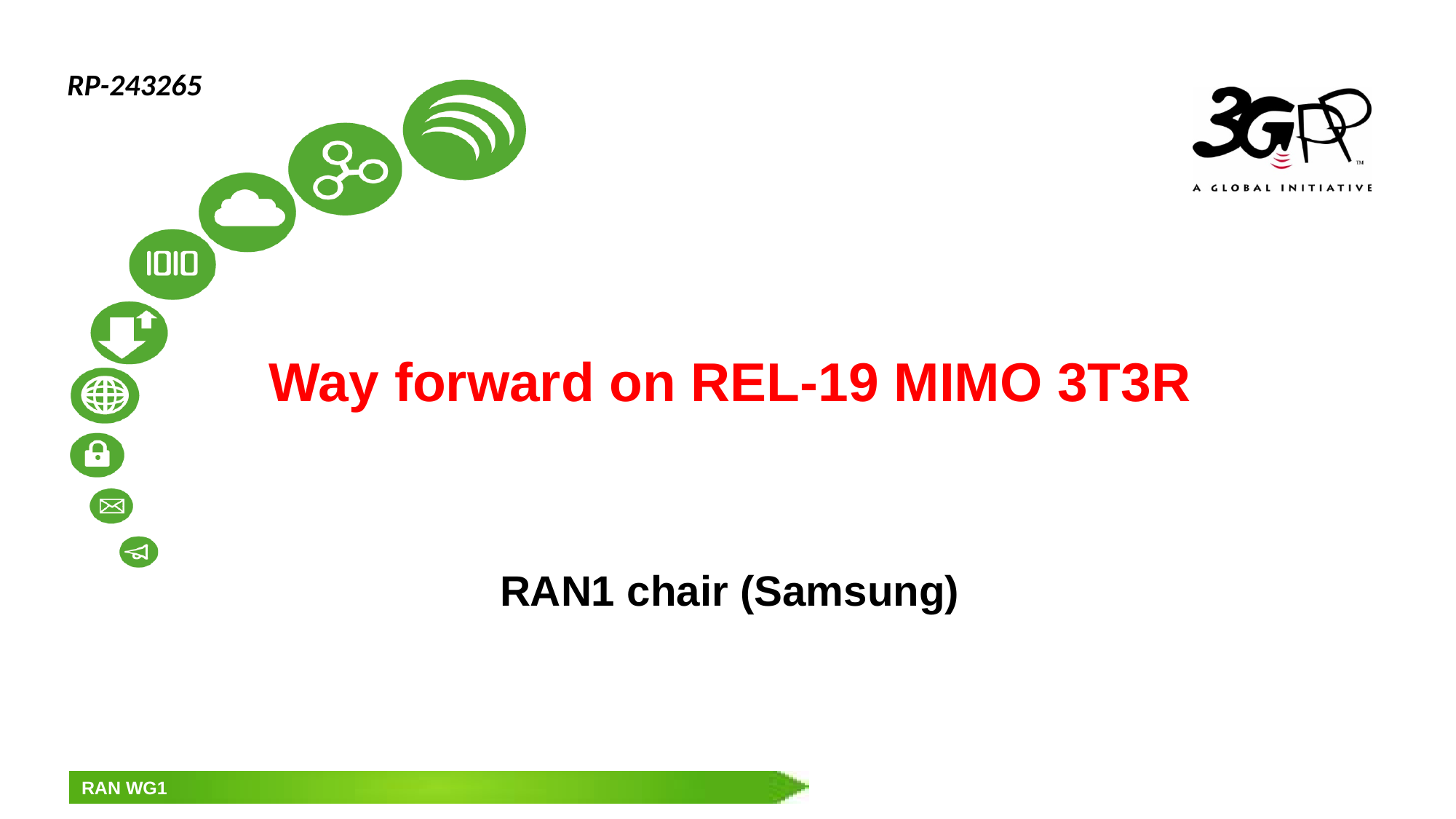

RP-243265
# Way forward on REL-19 MIMO 3T3R
RAN1 chair (Samsung)